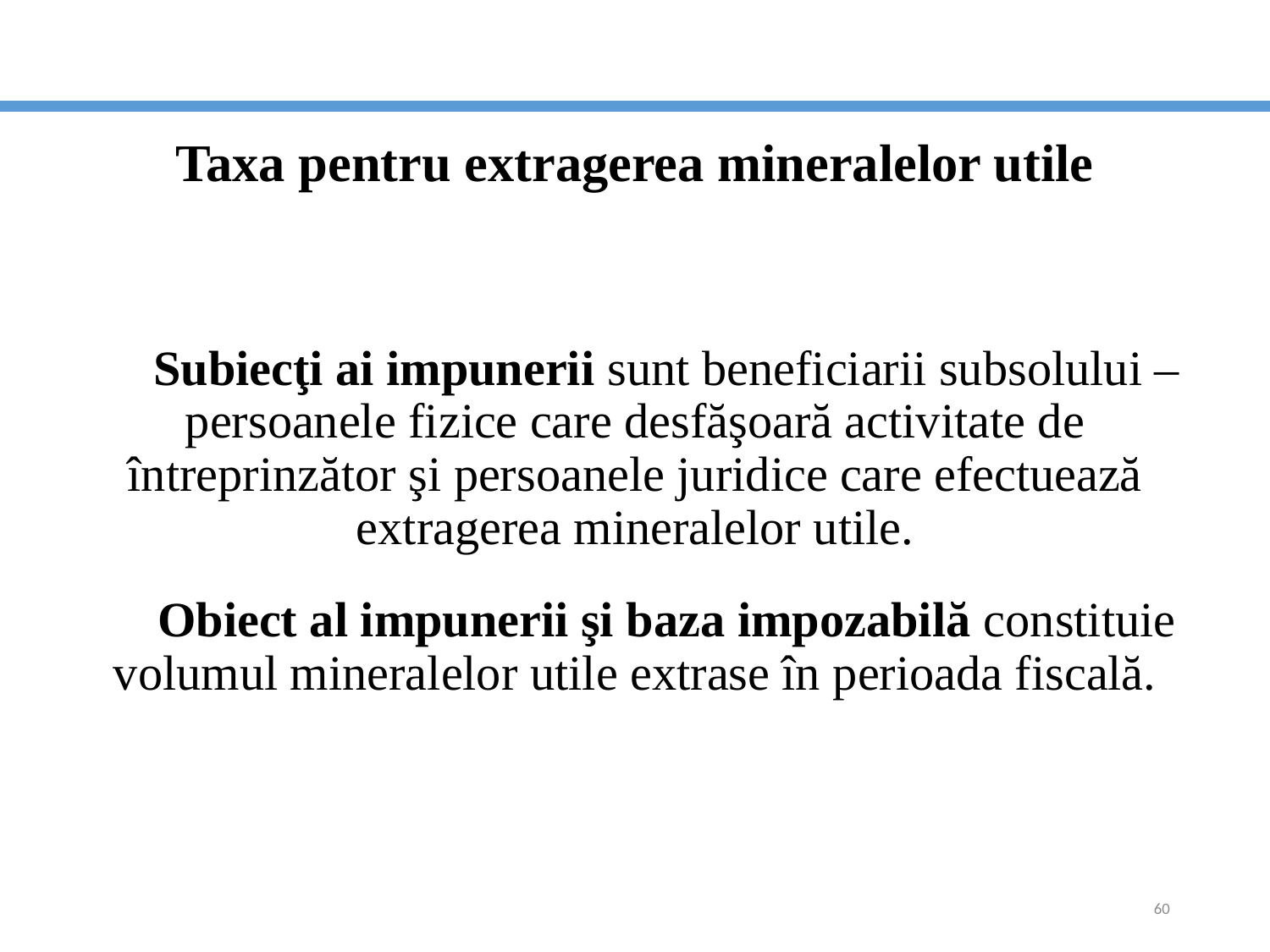

# Taxa pentru extragerea mineralelor utile
Subiecţi ai impunerii sunt beneficiarii subsolului – persoanele fizice care desfăşoară activitate de întreprinzător şi persoanele juridice care efectuează extragerea mineralelor utile.

Obiect al impunerii şi baza impozabilă constituie volumul mineralelor utile extrase în perioada fiscală.

60